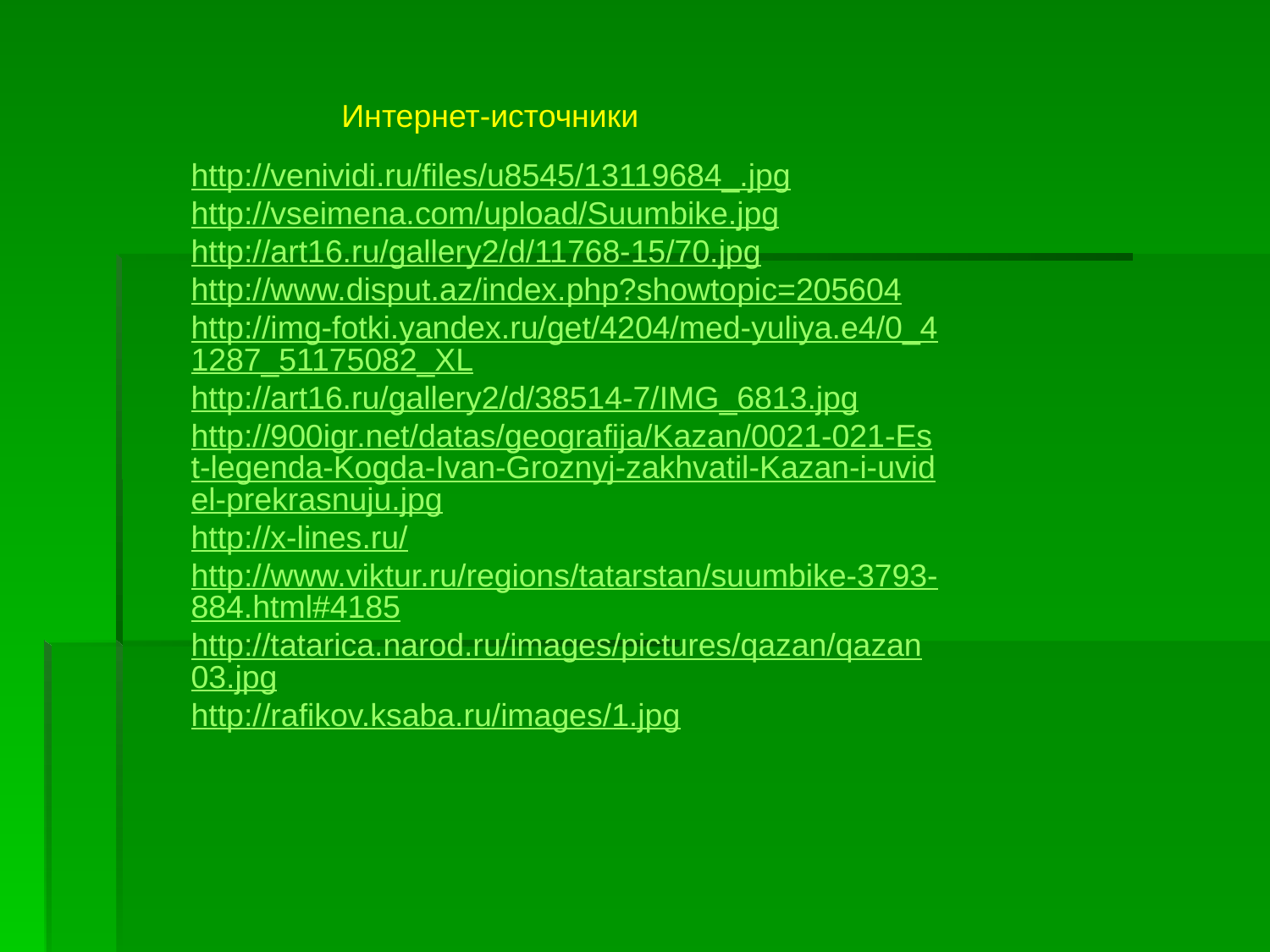

Интернет-источники
http://venividi.ru/files/u8545/13119684_.jpg
http://vseimena.com/upload/Suumbike.jpg
http://art16.ru/gallery2/d/11768-15/70.jpg
http://www.disput.az/index.php?showtopic=205604
http://img-fotki.yandex.ru/get/4204/med-yuliya.e4/0_41287_51175082_XL
http://art16.ru/gallery2/d/38514-7/IMG_6813.jpg
http://900igr.net/datas/geografija/Kazan/0021-021-Est-legenda-Kogda-Ivan-Groznyj-zakhvatil-Kazan-i-uvidel-prekrasnuju.jpg
http://x-lines.ru/
http://www.viktur.ru/regions/tatarstan/suumbike-3793-884.html#4185
http://tatarica.narod.ru/images/pictures/qazan/qazan03.jpg
http://rafikov.ksaba.ru/images/1.jpg